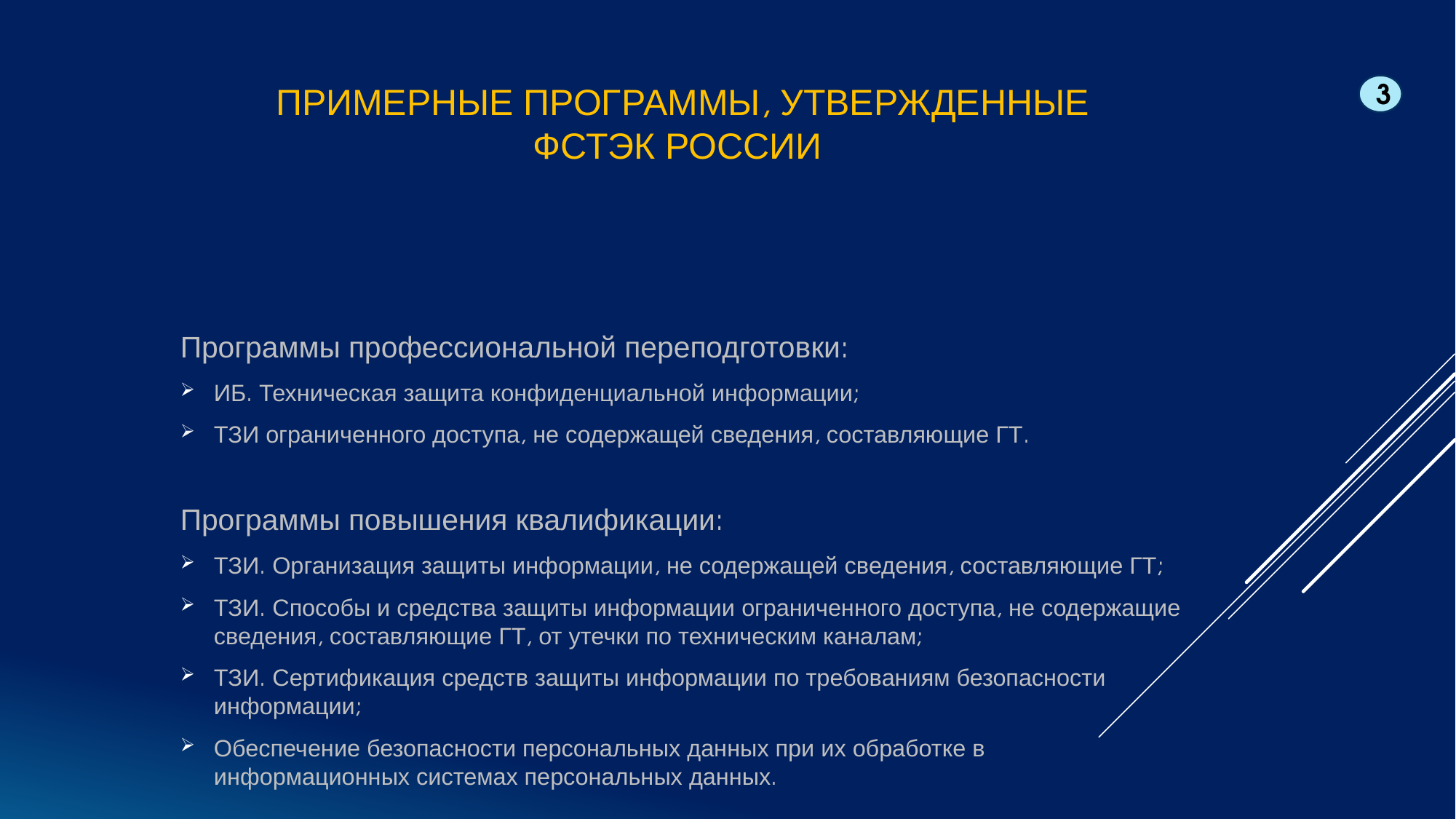

3
# Примерные программы, утвержденные ФСТЭК России

Программы профессиональной переподготовки:
ИБ. Техническая защита конфиденциальной информации;
ТЗИ ограниченного доступа, не содержащей сведения, составляющие ГТ.

Программы повышения квалификации:
ТЗИ. Организация защиты информации, не содержащей сведения, составляющие ГТ;
ТЗИ. Способы и средства защиты информации ограниченного доступа, не содержащие сведения, составляющие ГТ, от утечки по техническим каналам;
ТЗИ. Сертификация средств защиты информации по требованиям безопасности информации;
Обеспечение безопасности персональных данных при их обработке в информационных системах персональных данных.